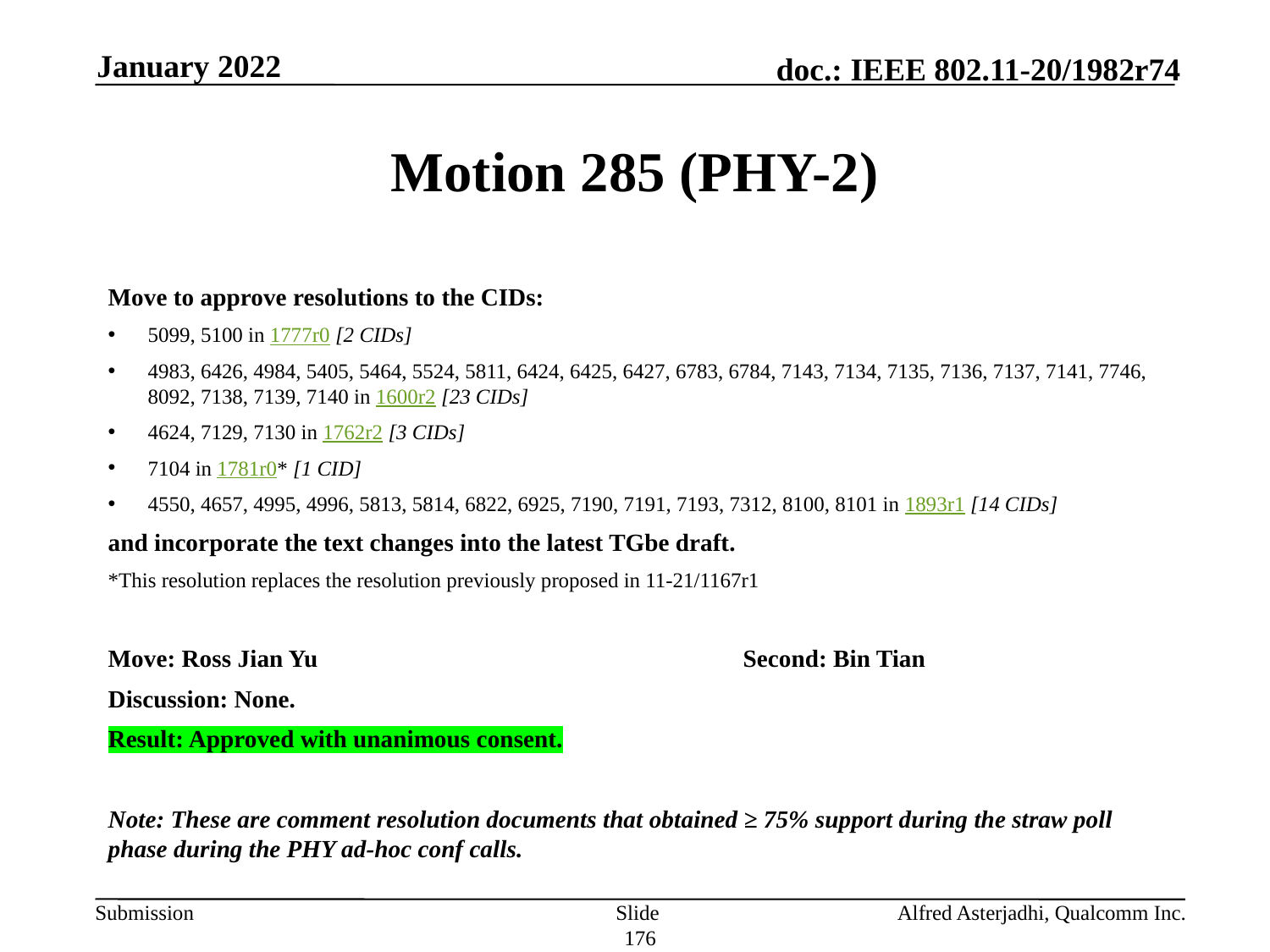

January 2022
# Motion 285 (PHY-2)
Move to approve resolutions to the CIDs:
5099, 5100 in 1777r0 [2 CIDs]
4983, 6426, 4984, 5405, 5464, 5524, 5811, 6424, 6425, 6427, 6783, 6784, 7143, 7134, 7135, 7136, 7137, 7141, 7746, 8092, 7138, 7139, 7140 in 1600r2 [23 CIDs]
4624, 7129, 7130 in 1762r2 [3 CIDs]
7104 in 1781r0* [1 CID]
4550, 4657, 4995, 4996, 5813, 5814, 6822, 6925, 7190, 7191, 7193, 7312, 8100, 8101 in 1893r1 [14 CIDs]
and incorporate the text changes into the latest TGbe draft.
*This resolution replaces the resolution previously proposed in 11-21/1167r1

Move: Ross Jian Yu				Second: Bin Tian
Discussion: None.
Result: Approved with unanimous consent.

Note: These are comment resolution documents that obtained ≥ 75% support during the straw poll phase during the PHY ad-hoc conf calls.

Slide 176
Alfred Asterjadhi, Qualcomm Inc.